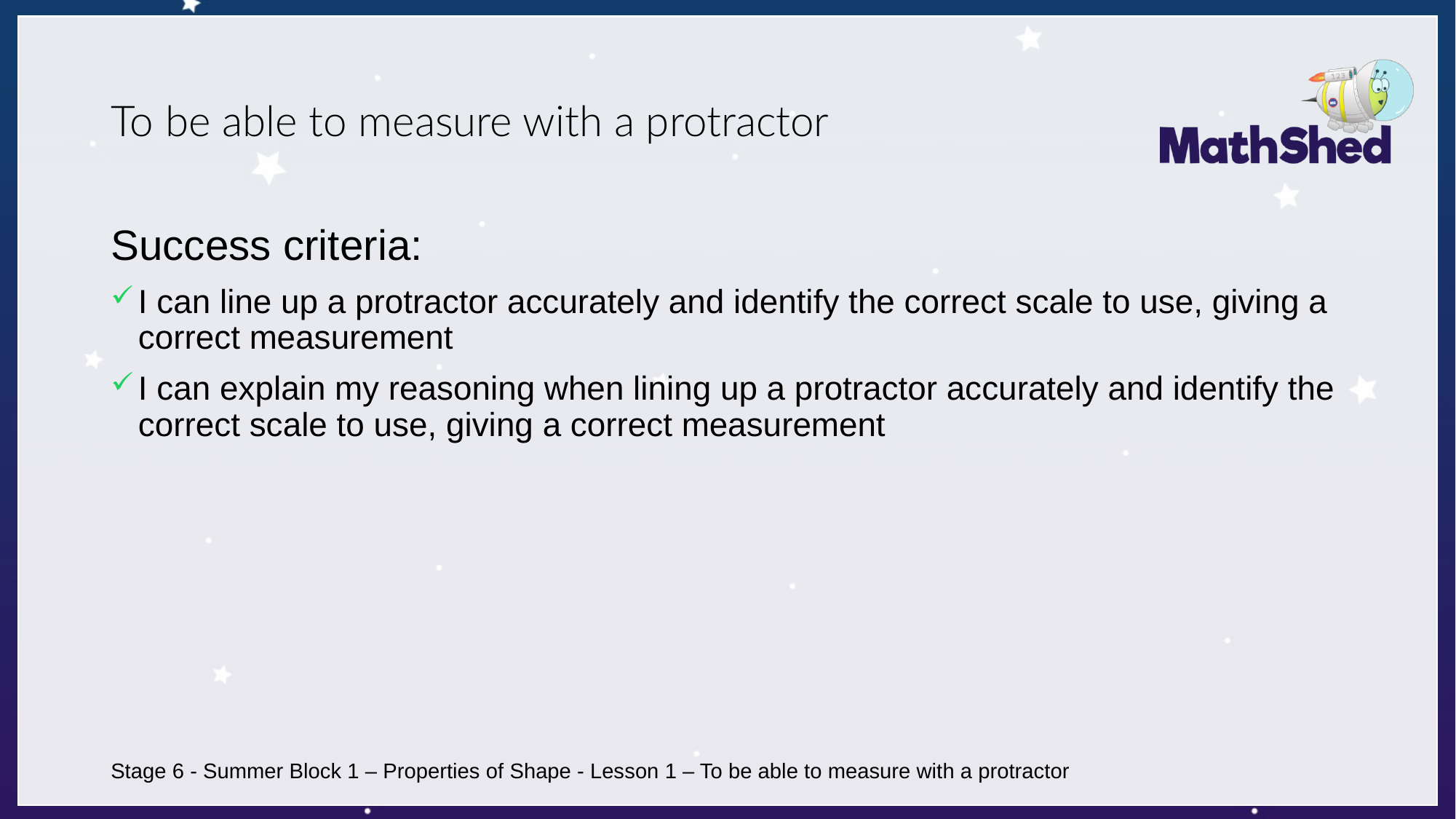

# To be able to measure with a protractor
Success criteria:
I can line up a protractor accurately and identify the correct scale to use, giving a correct measurement
I can explain my reasoning when lining up a protractor accurately and identify the correct scale to use, giving a correct measurement

Stage 6 - Summer Block 1 – Properties of Shape - Lesson 1 – To be able to measure with a protractor